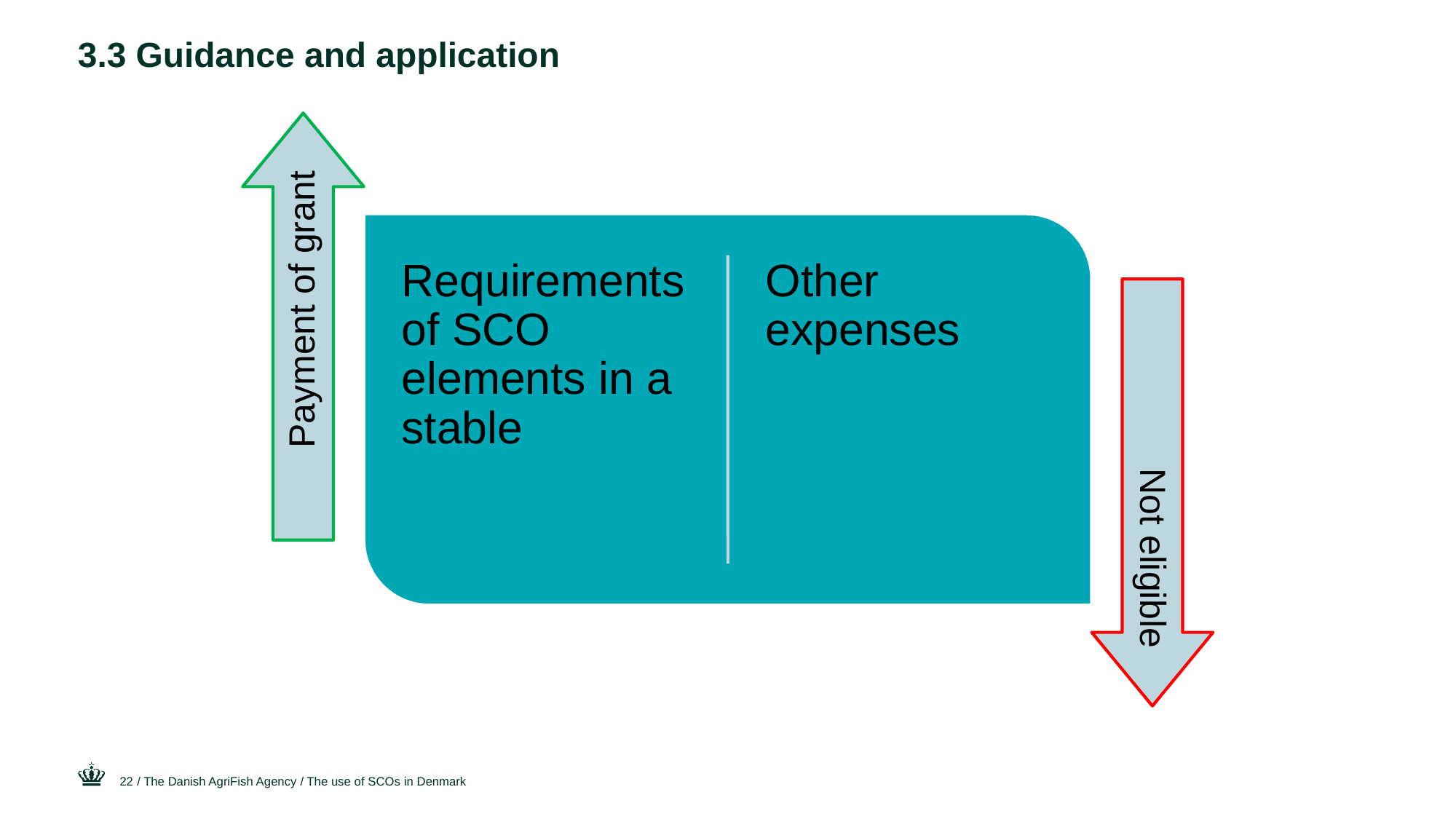

# 3.3 Guidance and application
Requirements of SCO elements in a stable
Other expenses

Payment of grant
Not eligible
22
/ The Danish AgriFish Agency / The use of SCOs in Denmark
28 September 2016